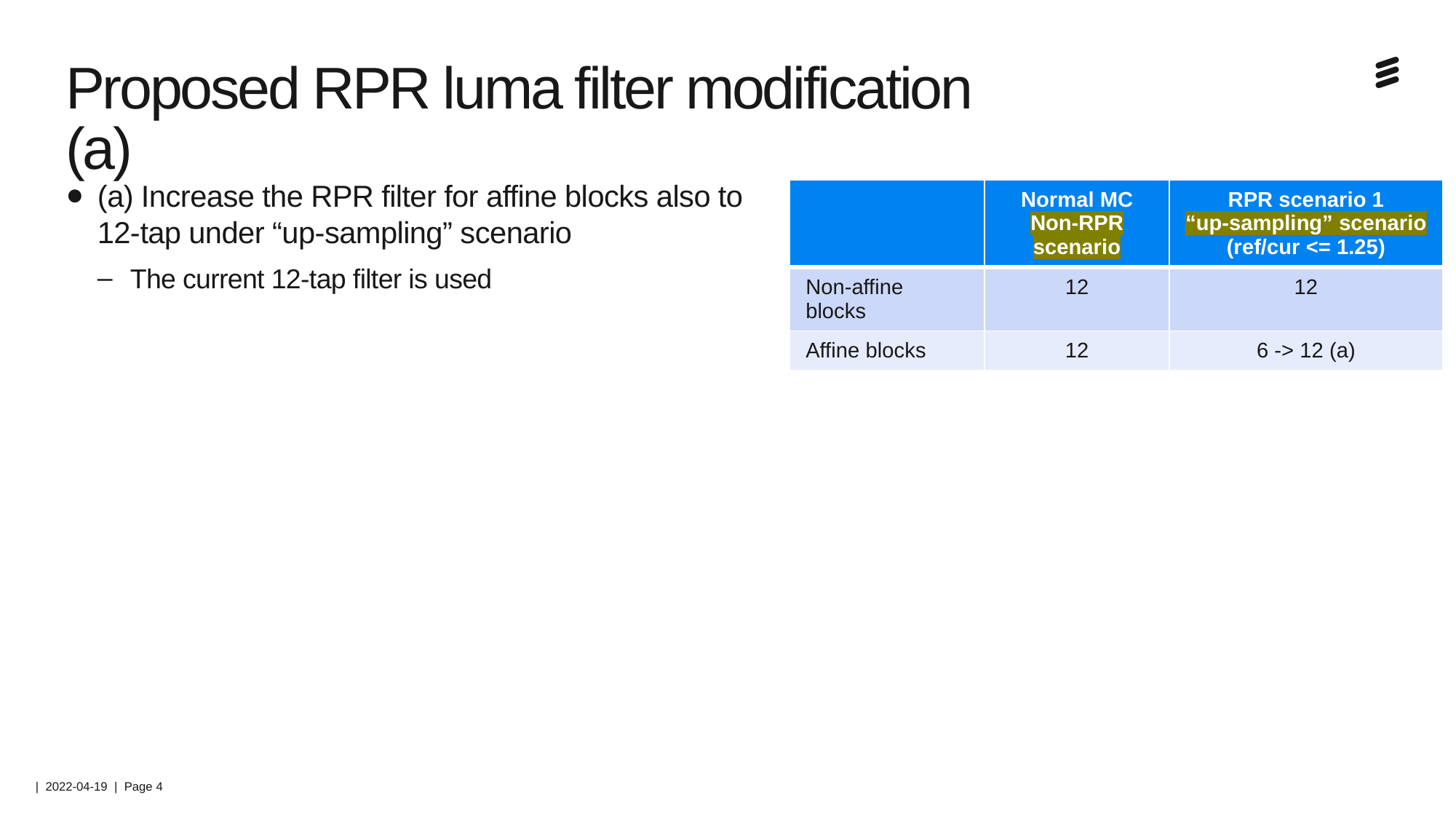

# Proposed RPR luma filter modification (a)
(a) Increase the RPR filter for affine blocks also to 12-tap under “up-sampling” scenario
The current 12-tap filter is used

|  | Normal MC Non-RPR scenario | RPR scenario 1 “up-sampling” scenario (ref/cur <= 1.25) |
| --- | --- | --- |
| Non-affine blocks | 12 | 12 |
| Affine blocks | 12 | 6 -> 12 (a) |